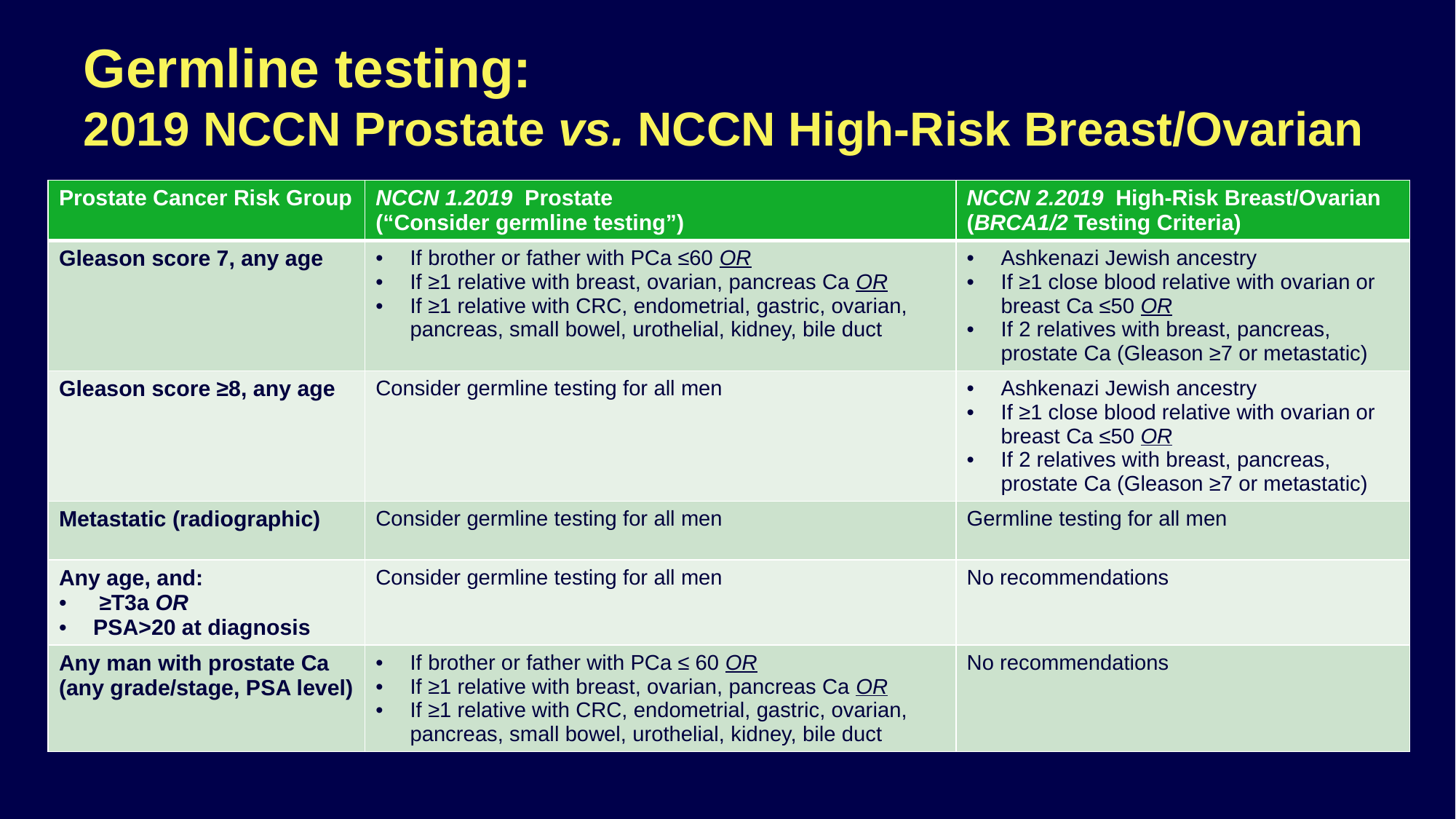

# Germline testing: 2019 NCCN Prostate vs. NCCN High-Risk Breast/Ovarian
| Prostate Cancer Risk Group | NCCN 1.2019 Prostate (“Consider germline testing”) | NCCN 2.2019 High-Risk Breast/Ovarian (BRCA1/2 Testing Criteria) |
| --- | --- | --- |
| Gleason score 7, any age | If brother or father with PCa ≤60 OR If ≥1 relative with breast, ovarian, pancreas Ca OR If ≥1 relative with CRC, endometrial, gastric, ovarian, pancreas, small bowel, urothelial, kidney, bile duct | Ashkenazi Jewish ancestry If ≥1 close blood relative with ovarian or breast Ca ≤50 OR If 2 relatives with breast, pancreas, prostate Ca (Gleason ≥7 or metastatic) |
| Gleason score ≥8, any age | Consider germline testing for all men | Ashkenazi Jewish ancestry If ≥1 close blood relative with ovarian or breast Ca ≤50 OR If 2 relatives with breast, pancreas, prostate Ca (Gleason ≥7 or metastatic) |
| Metastatic (radiographic) | Consider germline testing for all men | Germline testing for all men |
| Any age, and: ≥T3a OR PSA>20 at diagnosis | Consider germline testing for all men | No recommendations |
| Any man with prostate Ca (any grade/stage, PSA level) | If brother or father with PCa ≤ 60 OR If ≥1 relative with breast, ovarian, pancreas Ca OR If ≥1 relative with CRC, endometrial, gastric, ovarian, pancreas, small bowel, urothelial, kidney, bile duct | No recommendations |